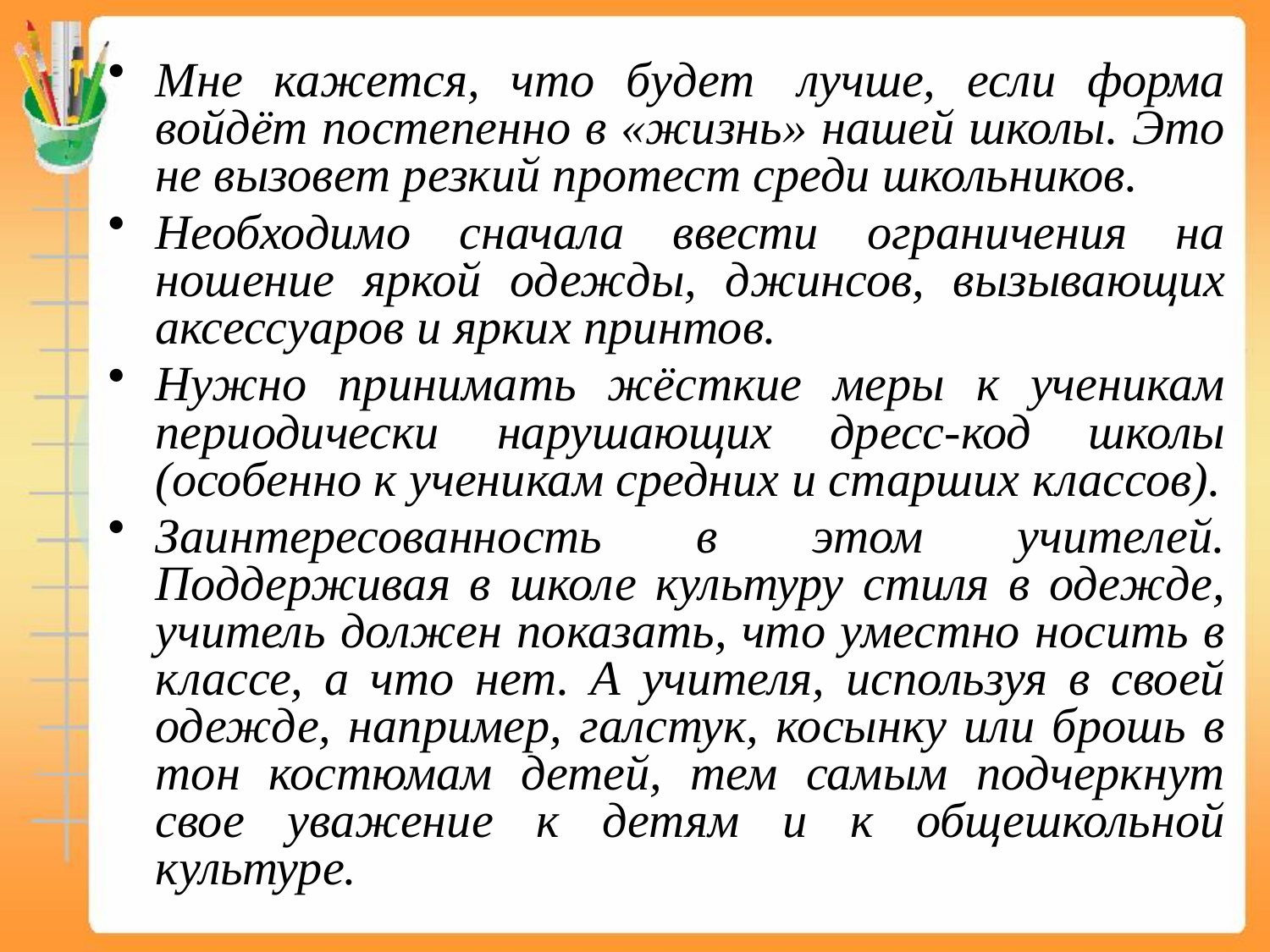

Мне кажется, что будет  лучше, если форма войдёт постепенно в «жизнь» нашей школы. Это не вызовет резкий протест среди школьников.
Необходимо сначала ввести ограничения на ношение яркой одежды, джинсов, вызывающих аксессуаров и ярких принтов.
Нужно принимать жёсткие меры к ученикам периодически нарушающих дресс-код школы (особенно к ученикам средних и старших классов).
Заинтересованность в этом учителей. Поддерживая в школе культуру стиля в одежде, учитель должен показать, что уместно носить в классе, а что нет. А учителя, используя в своей одежде, например, галстук, косынку или брошь в тон костюмам детей, тем самым подчеркнут свое уважение к детям и к общешкольной культуре.